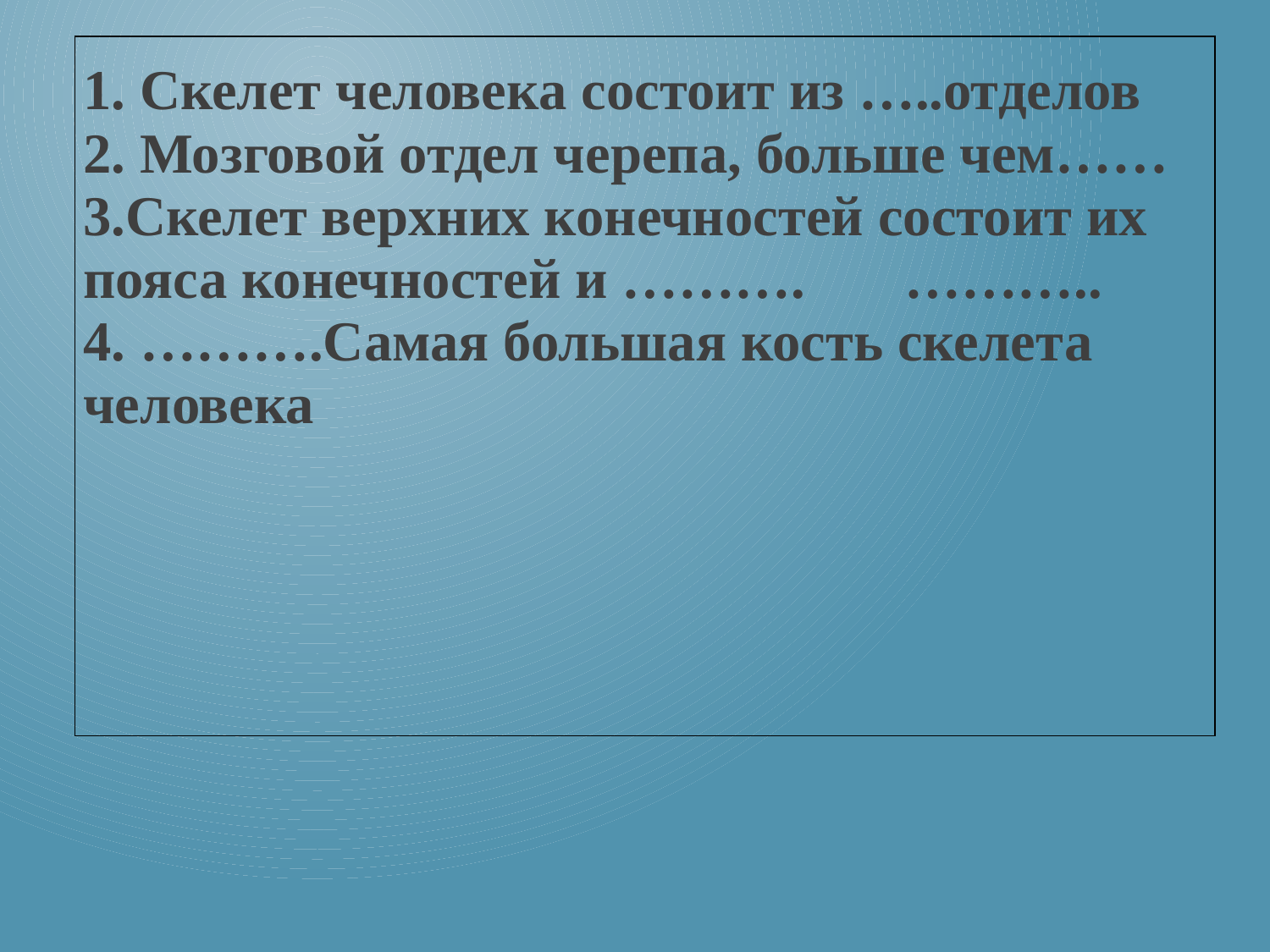

| 1. Скелет человека состоит из …..отделов 2. Мозговой отдел черепа, больше чем…… 3.Скелет верхних конечностей состоит их пояса конечностей и ………. ……….. 4. ……….Самая большая кость скелета человека |
| --- |